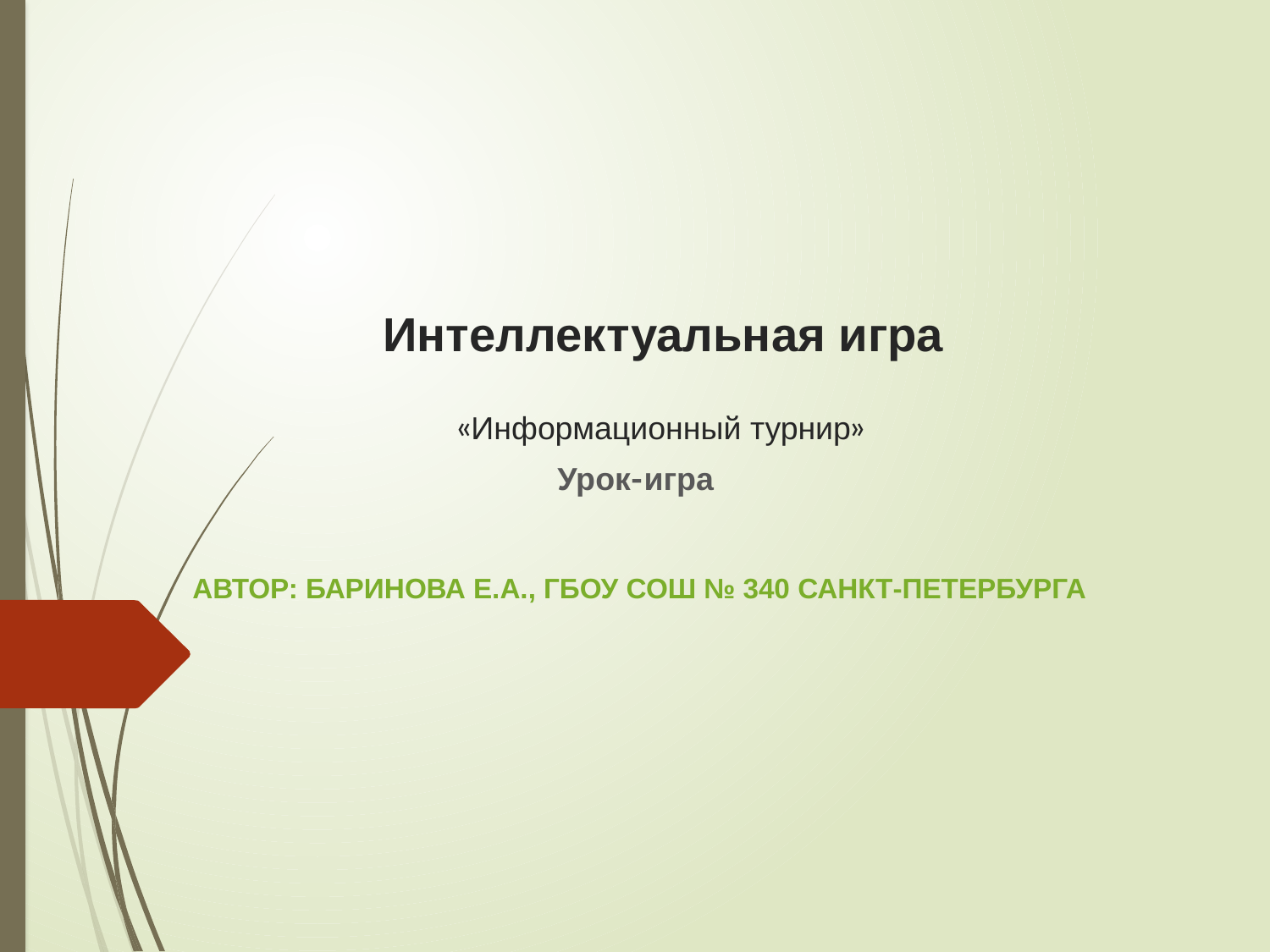

# Интеллектуальная игра «Информационный турнир»
Урок-игра

Автор: Баринова Е.А., ГБОУ СОШ № 340 Санкт-Петербурга